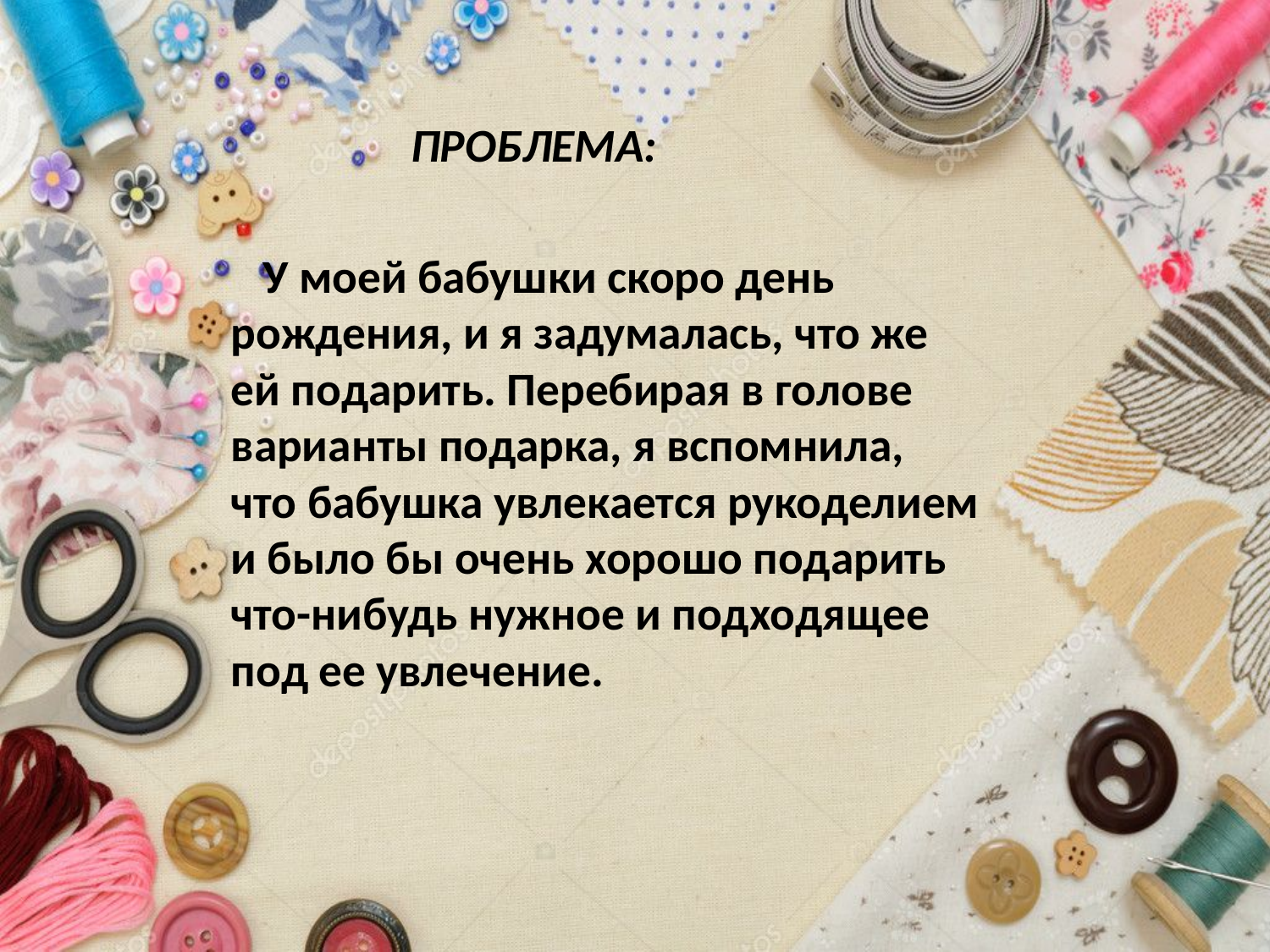

ПРОБЛЕМА:

   У моей бабушки скоро день рождения, и я задумалась, что же ей подарить. Перебирая в голове варианты подарка, я вспомнила, что бабушка увлекается рукоделием и было бы очень хорошо подарить что-нибудь нужное и подходящее под ее увлечение.